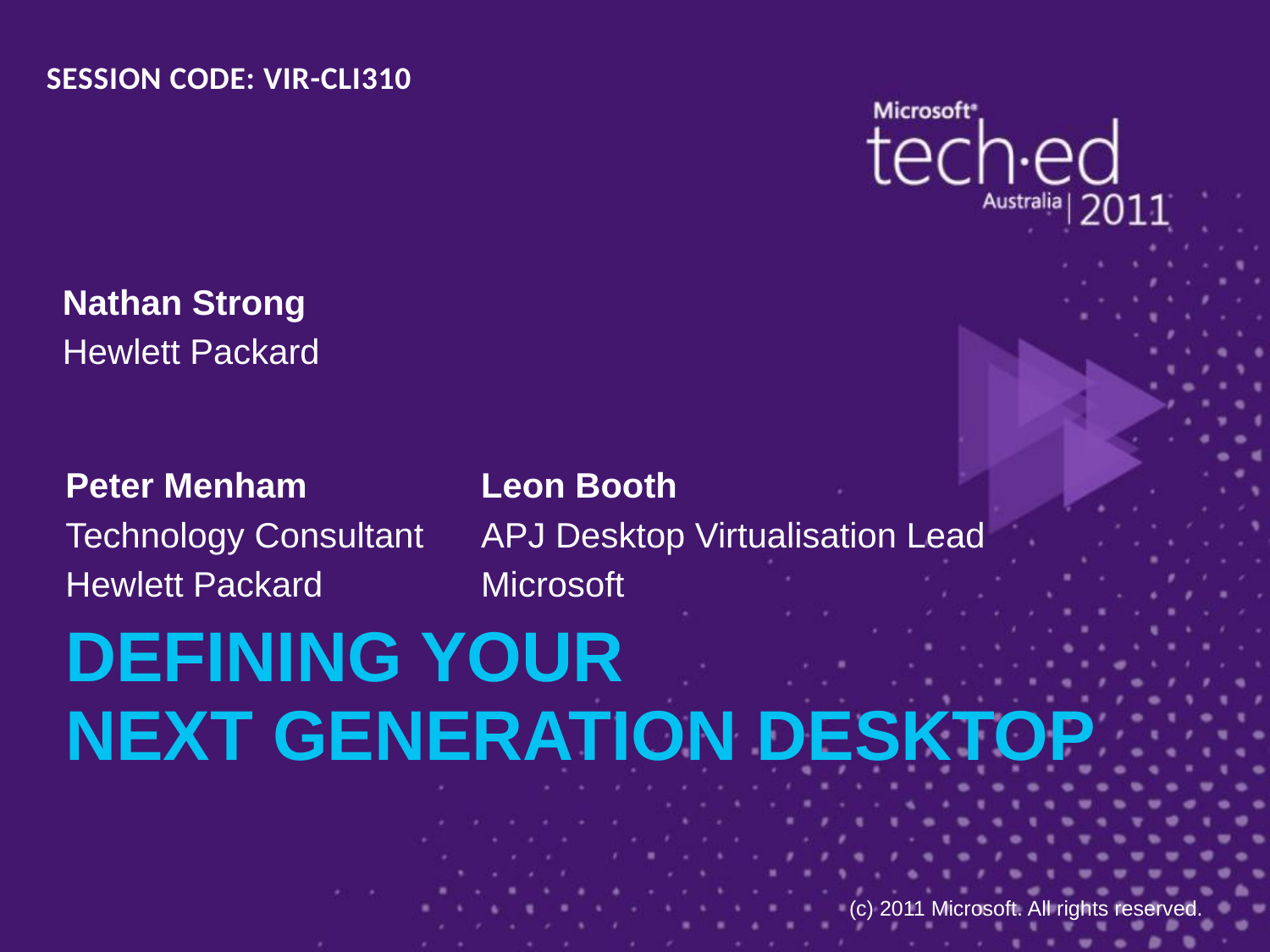

SESSION CODE: VIR-CLI310
Nathan Strong
Hewlett Packard
Peter Menham
Technology Consultant
Hewlett Packard
Leon Booth
APJ Desktop Virtualisation Lead
Microsoft
# Defining your next generation desktop
(c) 2011 Microsoft. All rights reserved.